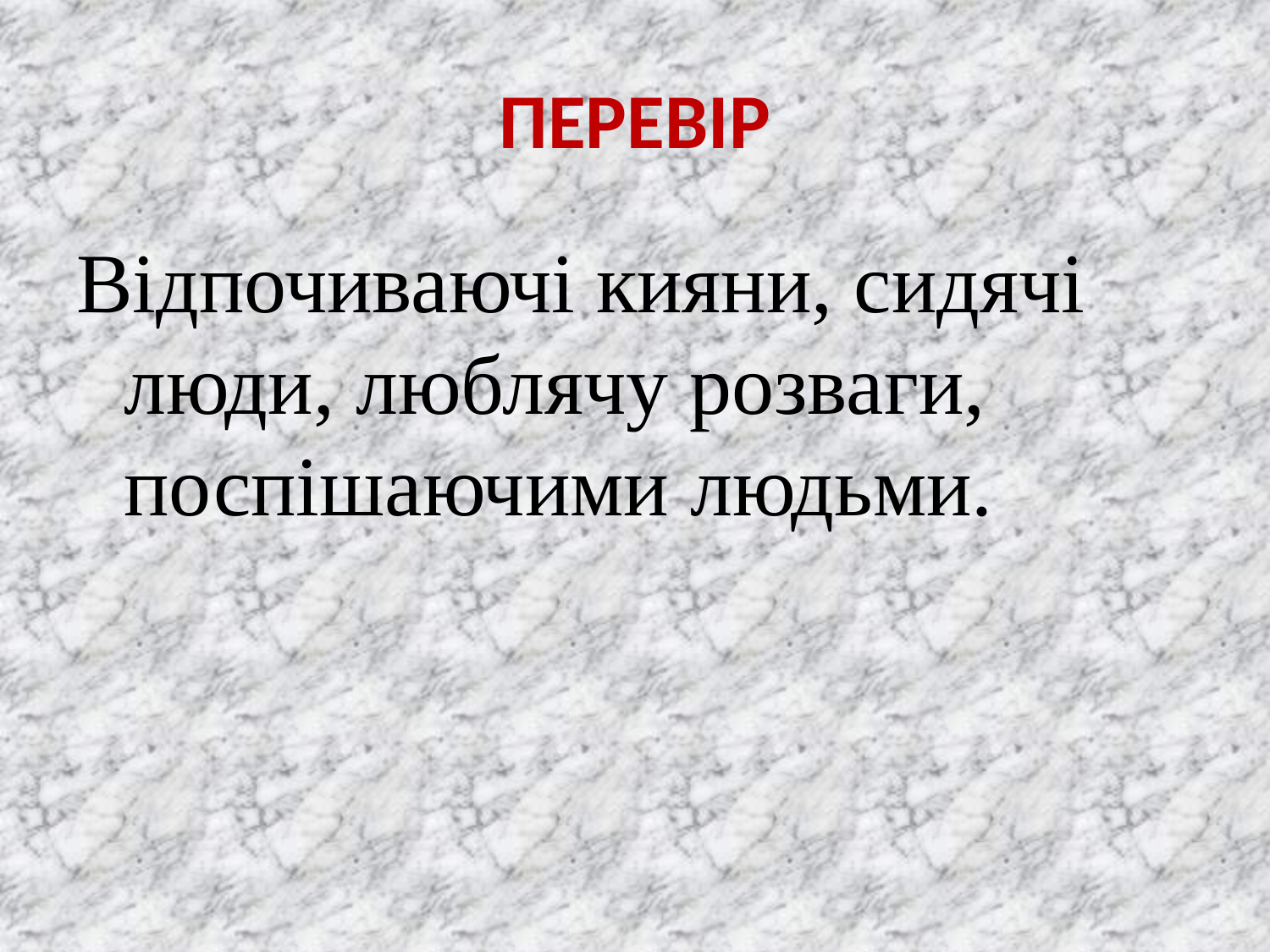

# ПЕРЕВІР
Відпочиваючі кияни, сидячі люди, люблячу розваги, поспішаючими людьми.